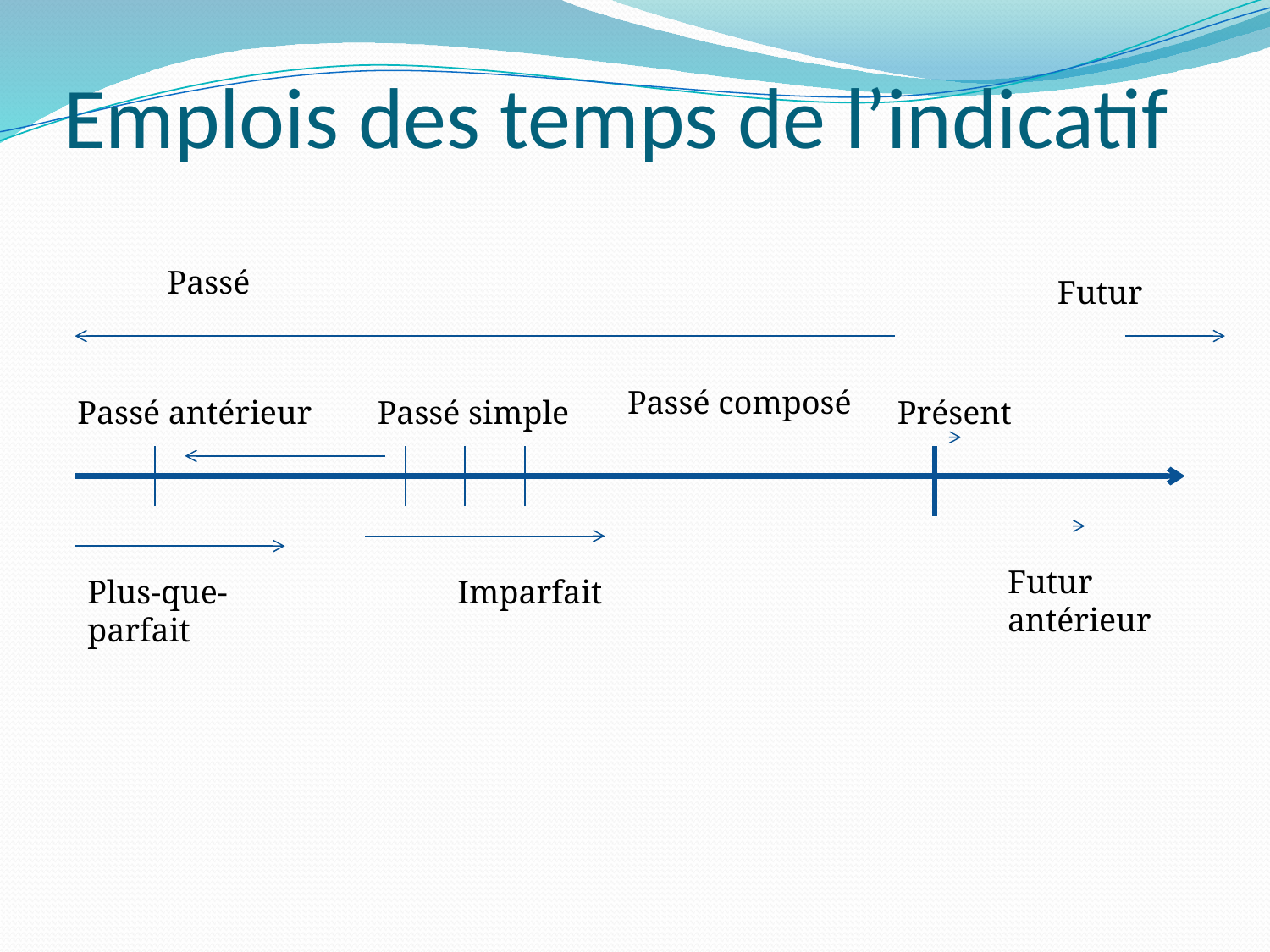

# Emplois des temps de l’indicatif
Passé
Futur
Passé composé
Passé antérieur
Passé simple
Présent
Futur  antérieur
Plus-que-parfait
Imparfait